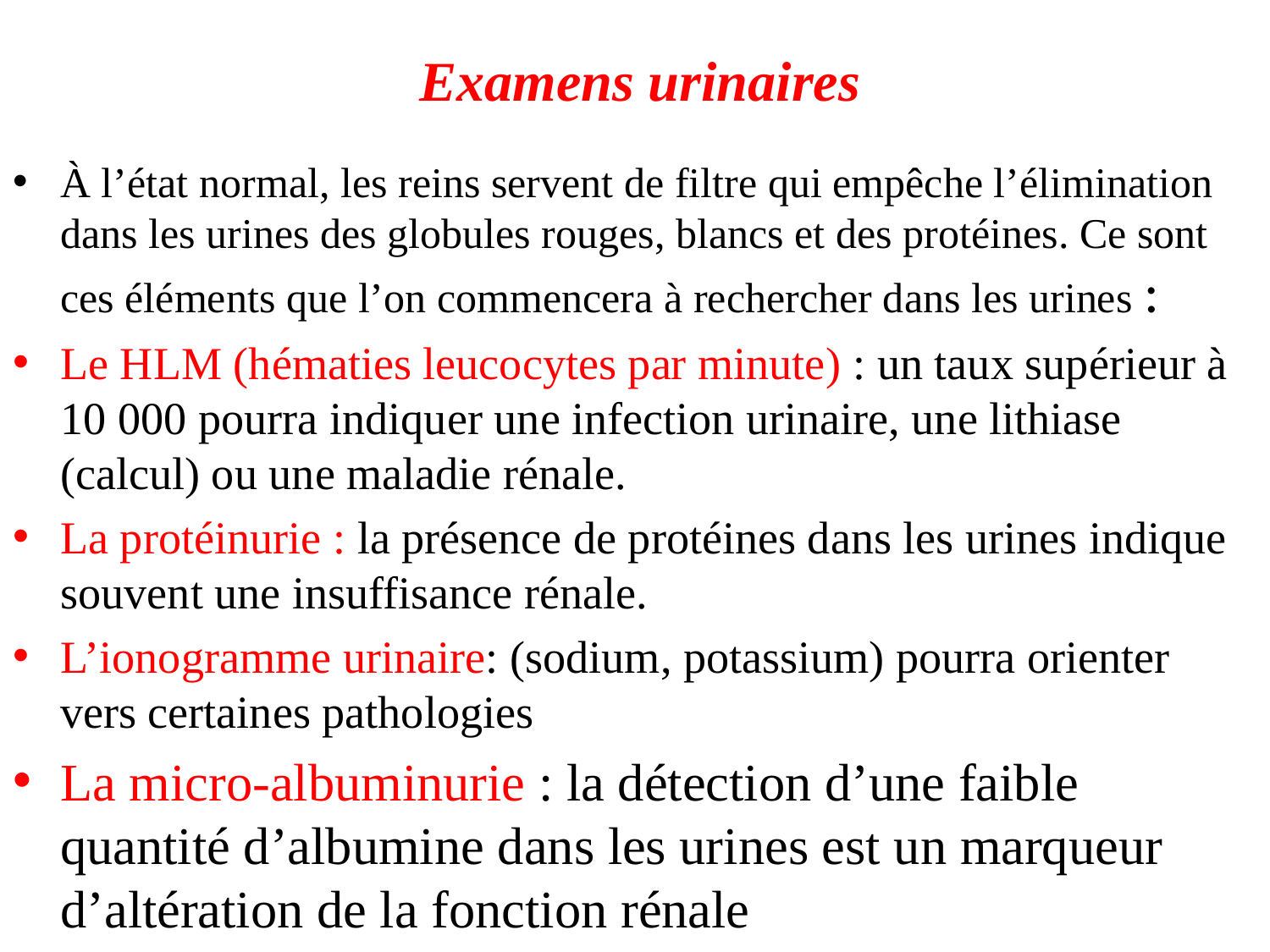

# Examens urinaires
À l’état normal, les reins servent de filtre qui empêche l’élimination dans les urines des globules rouges, blancs et des protéines. Ce sont ces éléments que l’on commencera à rechercher dans les urines :
Le HLM (hématies leucocytes par minute) : un taux supérieur à 10 000 pourra indiquer une infection urinaire, une lithiase (calcul) ou une maladie rénale.
La protéinurie : la présence de protéines dans les urines indique souvent une insuffisance rénale.
L’ionogramme urinaire: (sodium, potassium) pourra orienter vers certaines pathologies
La micro-albuminurie : la détection d’une faible quantité d’albumine dans les urines est un marqueur d’altération de la fonction rénale